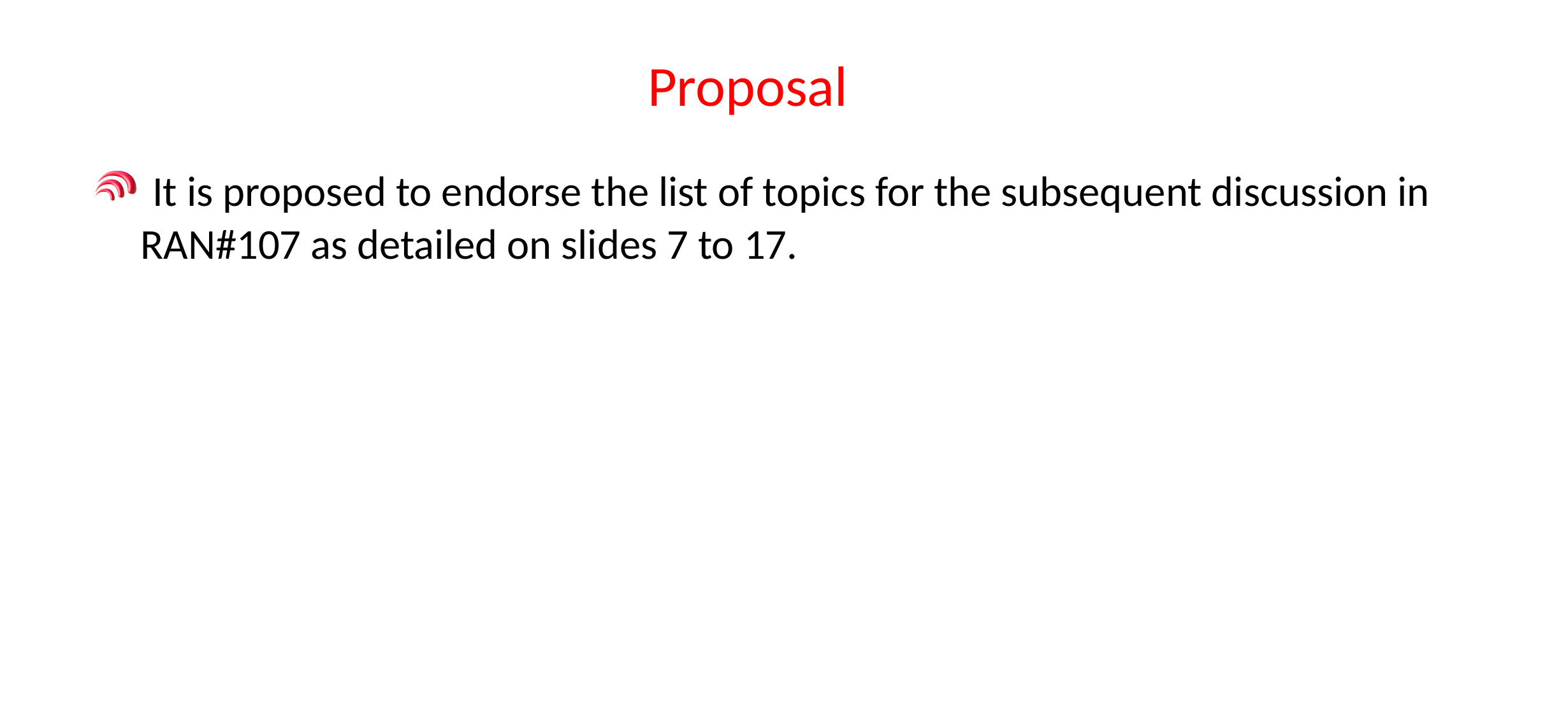

# Proposal
 It is proposed to endorse the list of topics for the subsequent discussion in RAN#107 as detailed on slides 7 to 17.